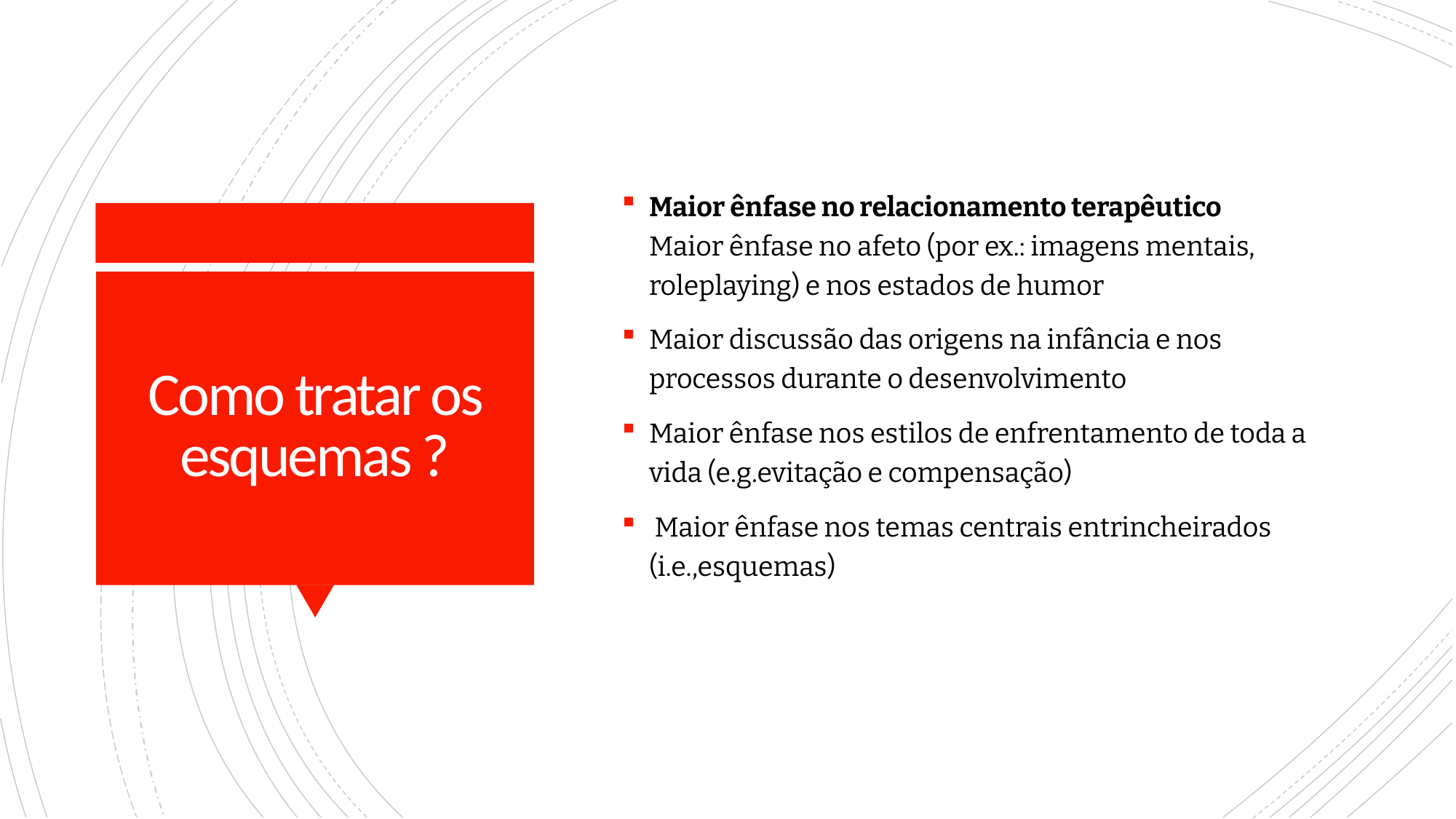

Maior ênfase no relacionamento terapêutico
Maior ênfase no afeto (por ex.: imagens mentais, roleplaying) e nos estados de humor
Maior discussão das origens na infância e nos processos durante o desenvolvimento
Maior ênfase nos estilos de enfrentamento de toda a vida (e.g.evitação e compensação)
 Maior ênfase nos temas centrais entrincheirados (i.e.,esquemas)

# Como tratar os esquemas ?